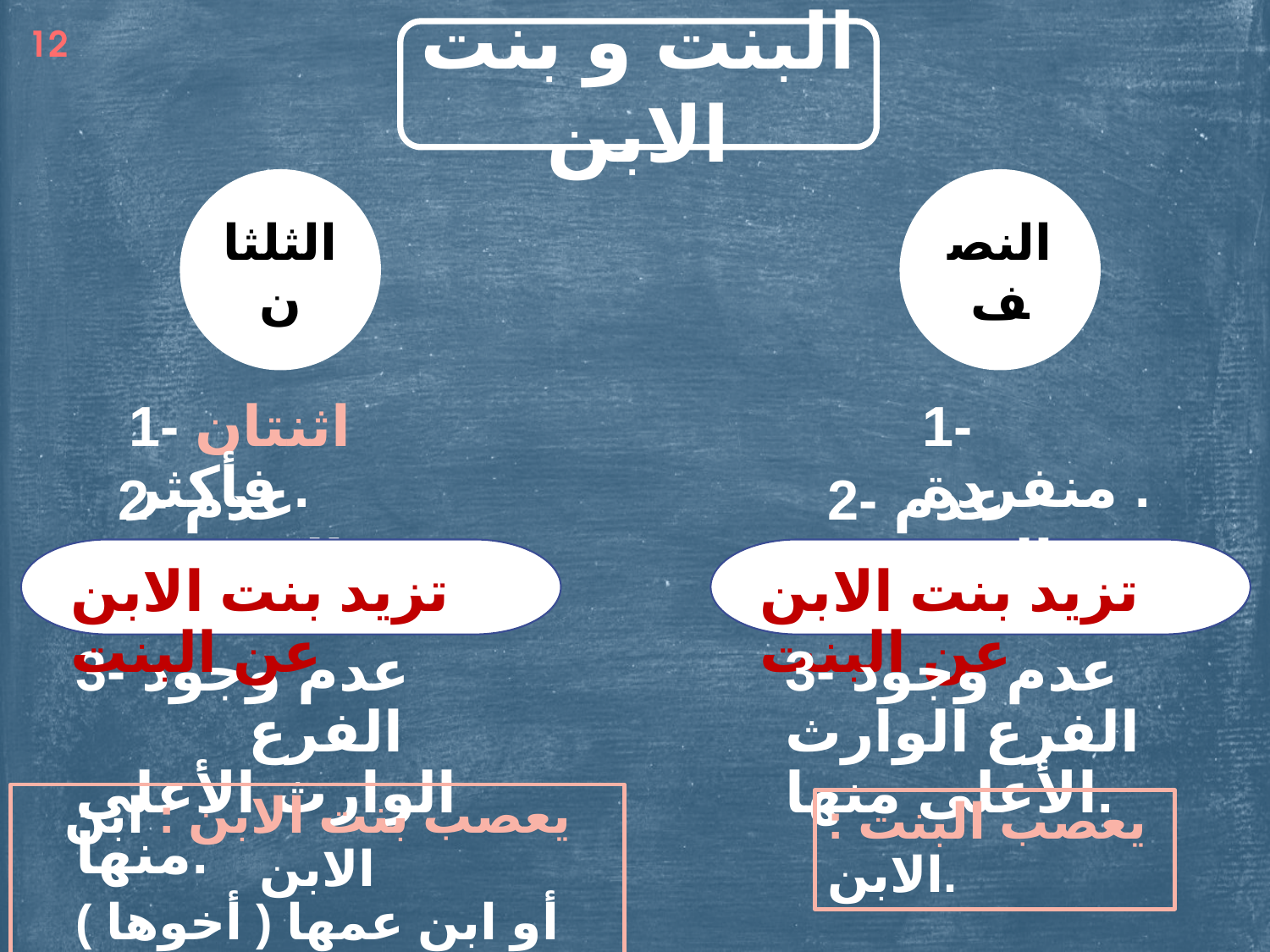

12
البنت و بنت الابن
الثلثان
النصف
1- اثنتان فأكثر .
1- منفردة .
2- عدم المعصب.
2- عدم المعصب.

تزيد بنت الابن عن البنت
تزيد بنت الابن عن البنت
3- عدم وجود الفرع            الوارث الأعلى منها.
3- عدم وجود الفرع الوارث الأعلى منها.
يعصب بنت الابن : ابن الابن
( أخوها ) أو ابن عمها المساوي لها.
يعصب البنت : الابن.